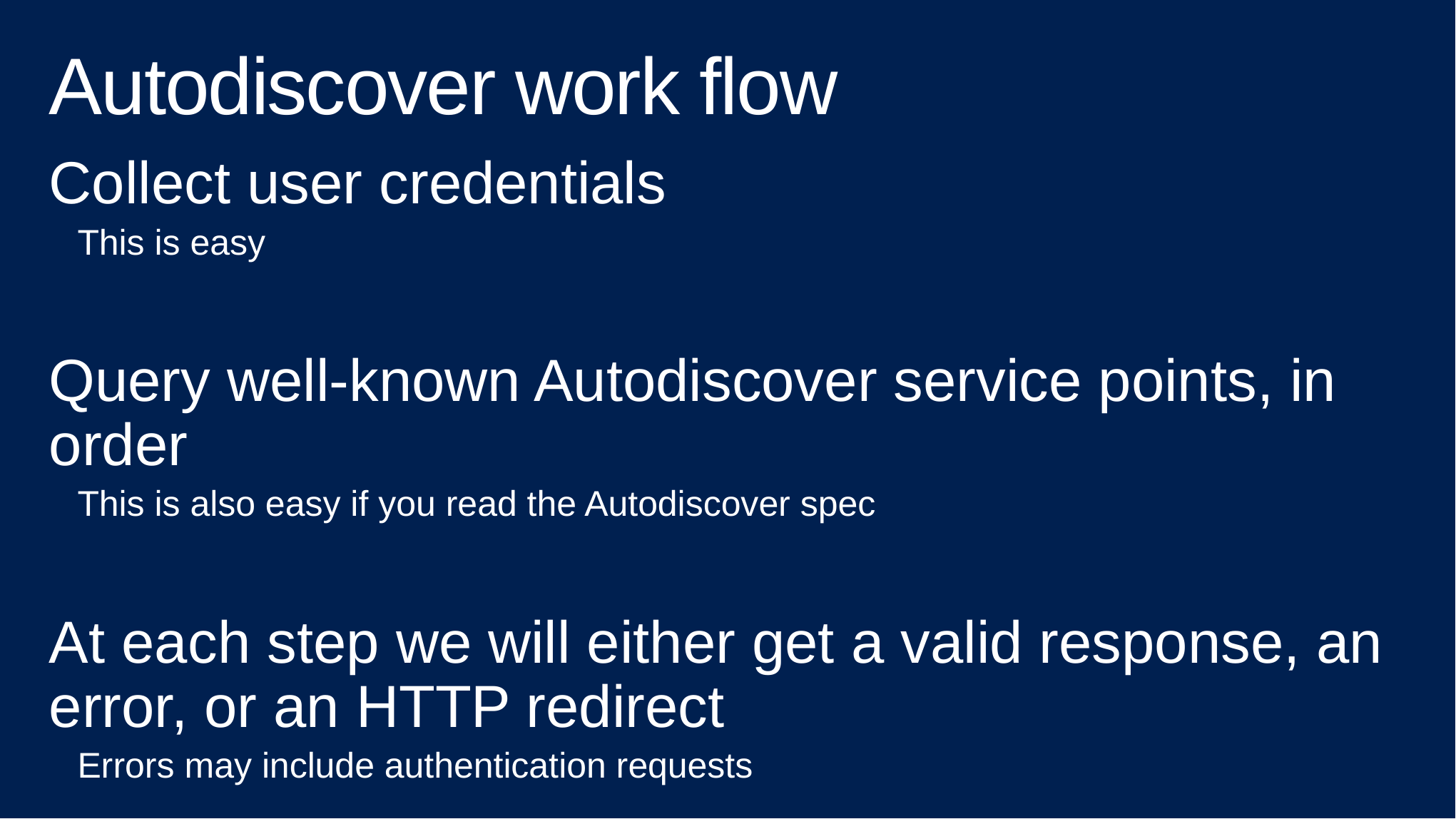

# Autodiscover work flow
Collect user credentials
This is easy

Query well-known Autodiscover service points, in order
This is also easy if you read the Autodiscover spec

At each step we will either get a valid response, an error, or an HTTP redirect
Errors may include authentication requests